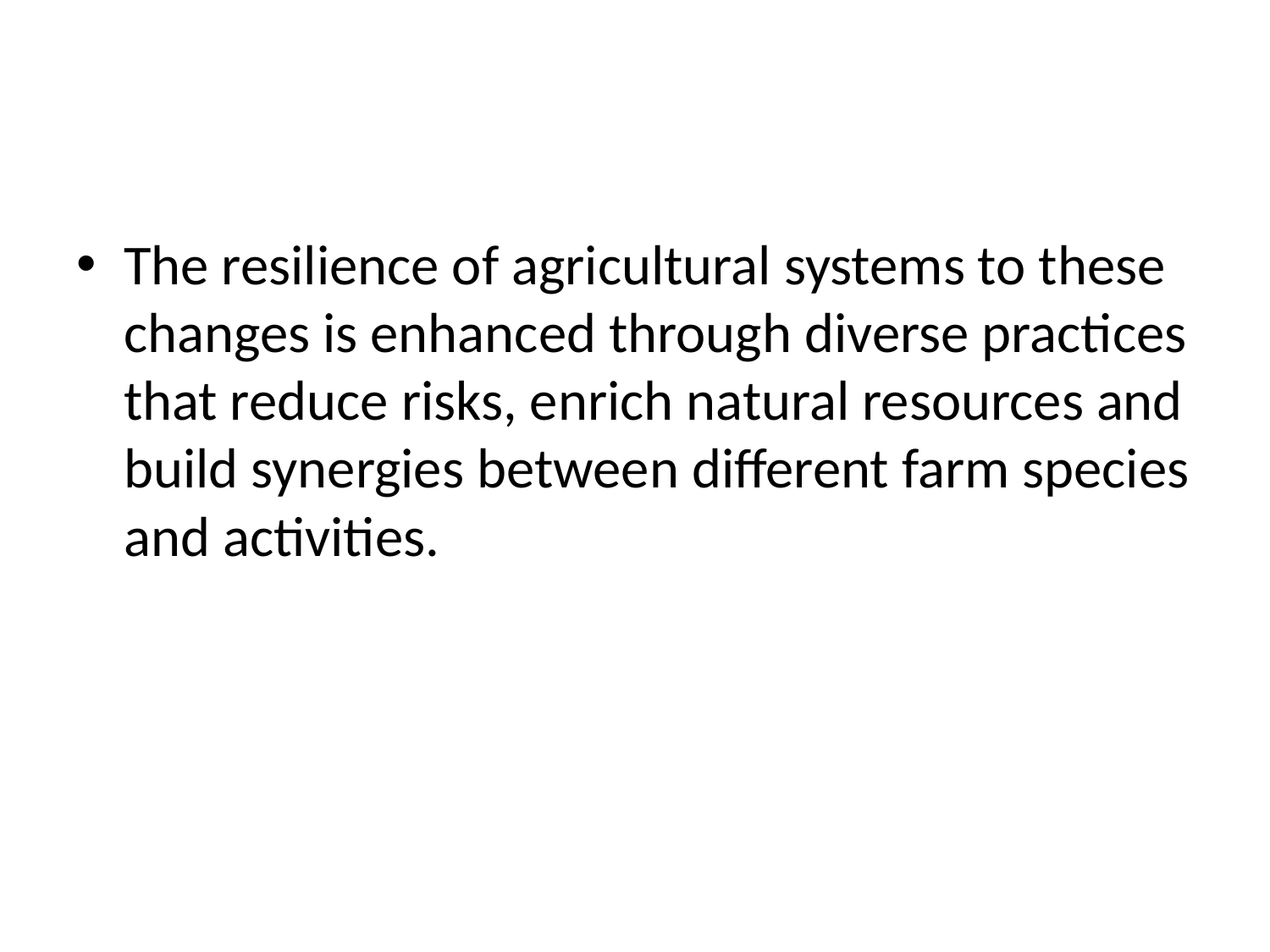

#
The resilience of agricultural systems to these changes is enhanced through diverse practices that reduce risks, enrich natural resources and build synergies between different farm species and activities.